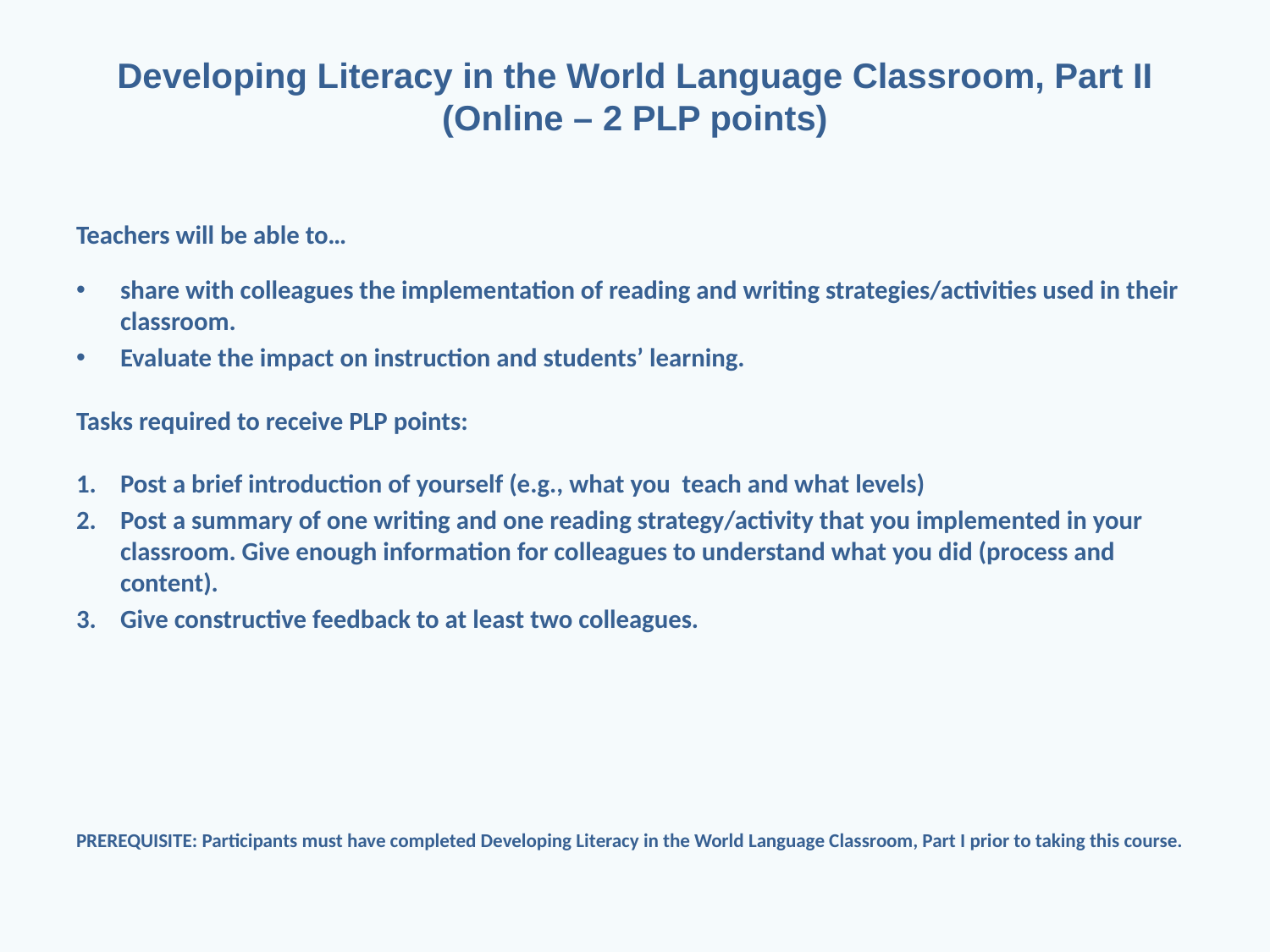

# Developing Literacy in the World Language Classroom, Part II (Online – 2 PLP points)
Teachers will be able to…

share with colleagues the implementation of reading and writing strategies/activities used in their classroom.
Evaluate the impact on instruction and students’ learning.

Tasks required to receive PLP points:

Post a brief introduction of yourself (e.g., what you  teach and what levels)
Post a summary of one writing and one reading strategy/activity that you implemented in your classroom. Give enough information for colleagues to understand what you did (process and content).
Give constructive feedback to at least two colleagues.

PREREQUISITE: Participants must have completed Developing Literacy in the World Language Classroom, Part I prior to taking this course.